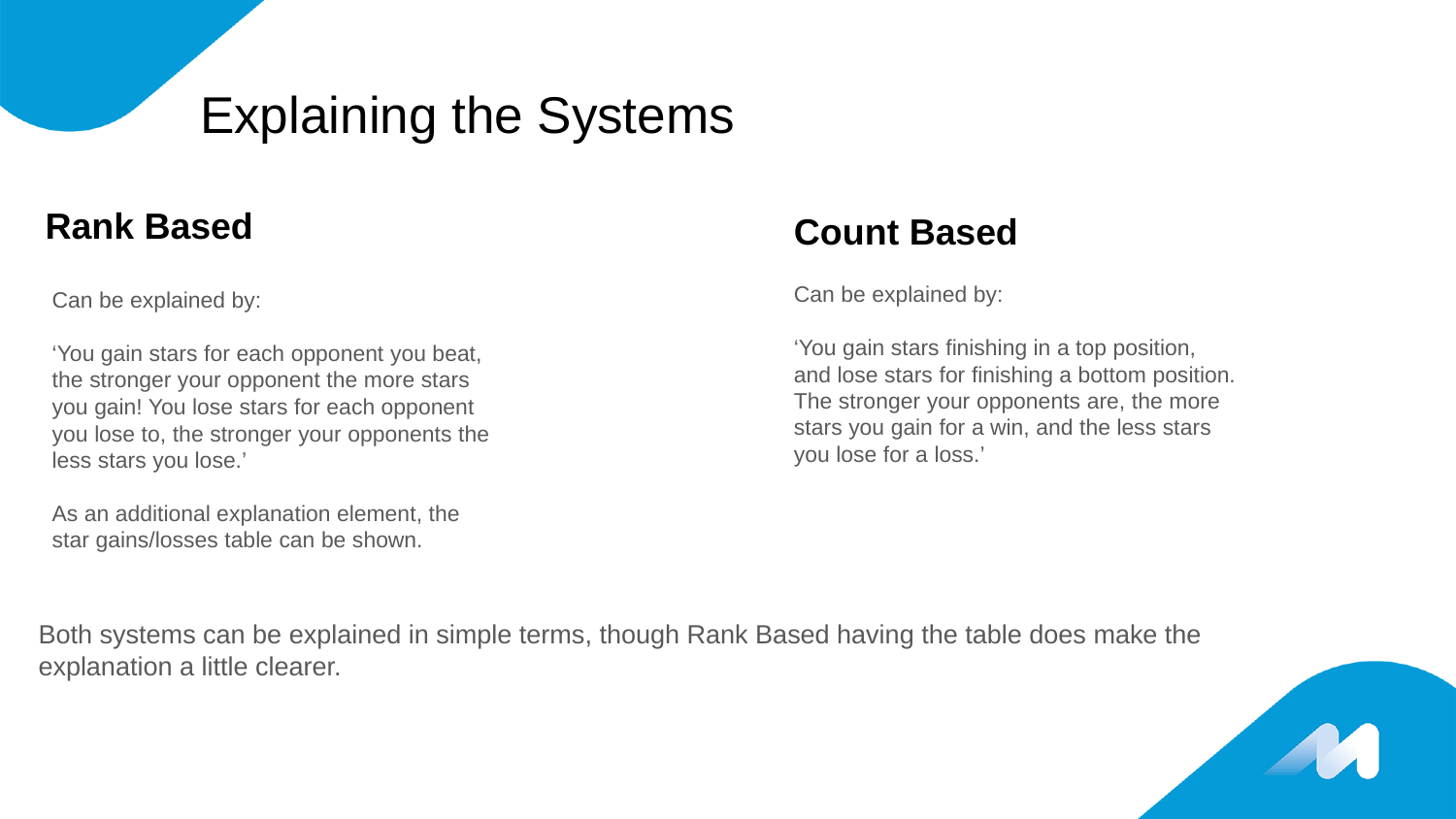

# Explaining the Systems
Rank Based
Count Based
Can be explained by:

‘You gain stars finishing in a top position, and lose stars for finishing a bottom position. The stronger your opponents are, the more stars you gain for a win, and the less stars you lose for a loss.’
Can be explained by:

‘You gain stars for each opponent you beat, the stronger your opponent the more stars you gain! You lose stars for each opponent you lose to, the stronger your opponents the less stars you lose.’

As an additional explanation element, the star gains/losses table can be shown.
Both systems can be explained in simple terms, though Rank Based having the table does make the explanation a little clearer.